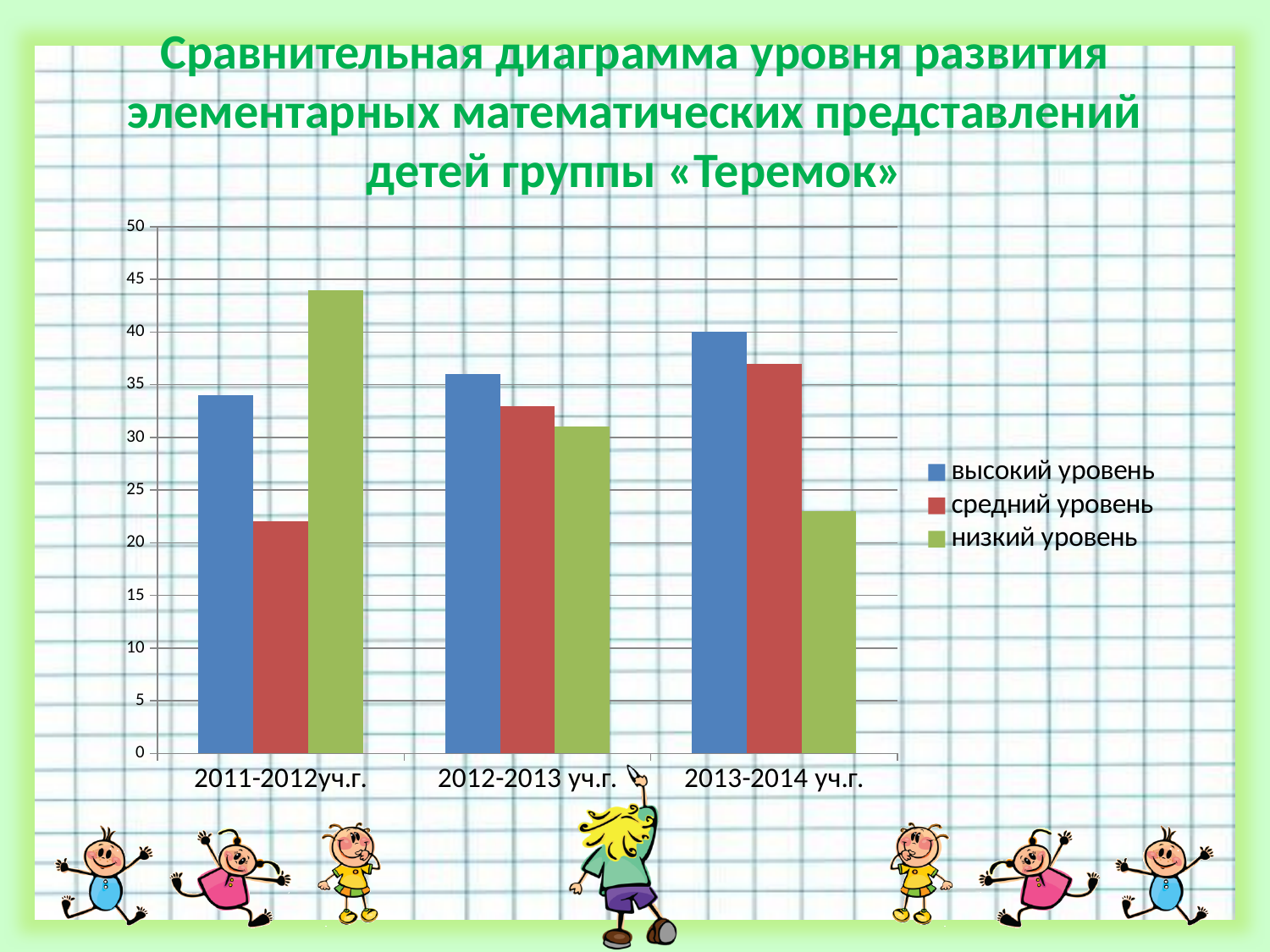

# Сравнительная диаграмма уровня развития элементарных математических представлений детей группы «Теремок»

### Chart

| Category | высокий уровень | средний уровень | низкий уровень |
|---|---|---|---|
| 2011-2012уч.г. | 34.0 | 22.0 | 44.0 |
| 2012-2013 уч.г. | 36.0 | 33.0 | 31.0 |
| 2013-2014 уч.г. | 40.0 | 37.0 | 23.0 |